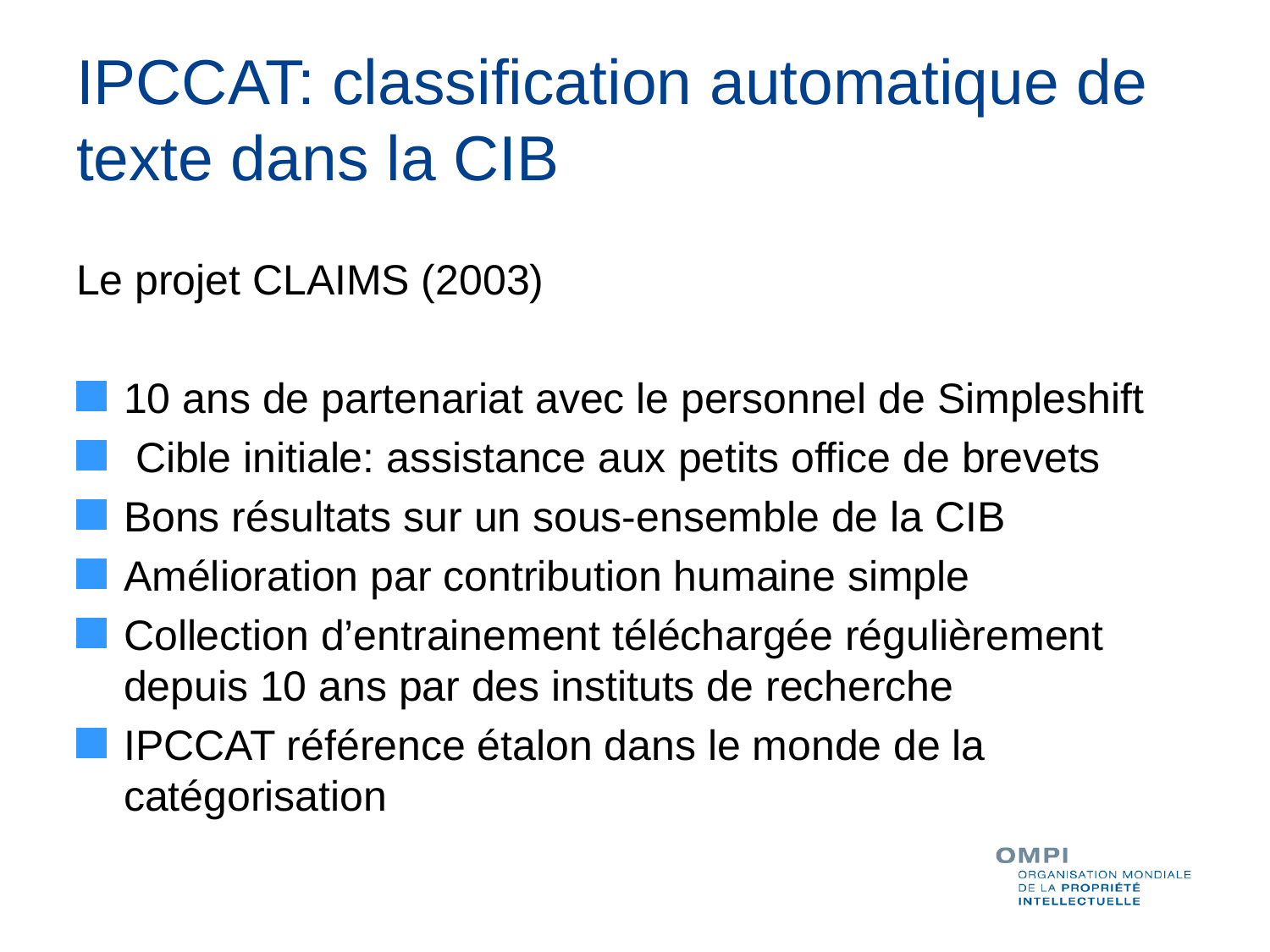

# IPCCAT: classification automatique de texte dans la CIB
Le projet CLAIMS (2003)

10 ans de partenariat avec le personnel de Simpleshift
 Cible initiale: assistance aux petits office de brevets
Bons résultats sur un sous-ensemble de la CIB
Amélioration par contribution humaine simple
Collection d’entrainement téléchargée régulièrement depuis 10 ans par des instituts de recherche
IPCCAT référence étalon dans le monde de la catégorisation